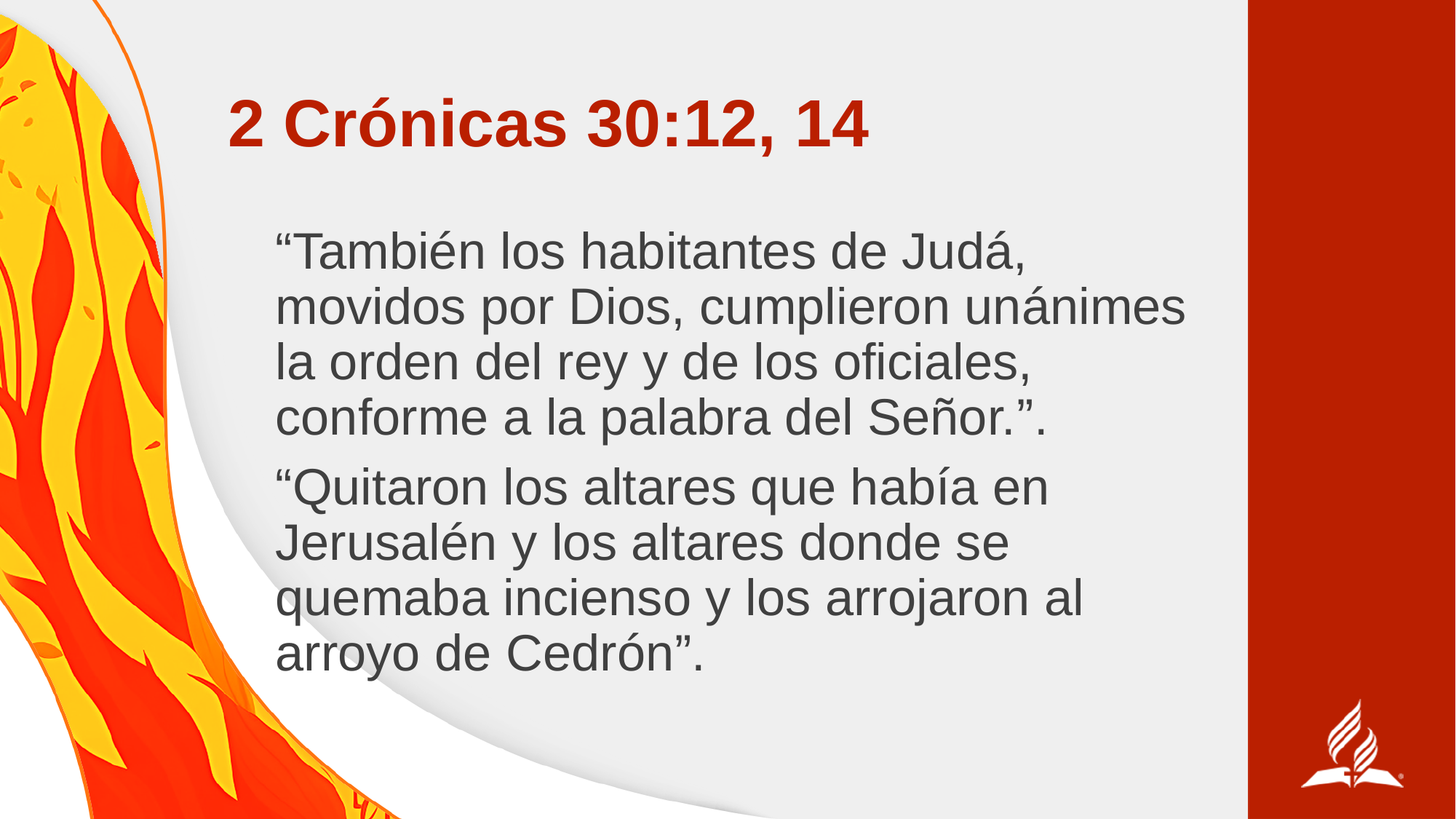

# 2 Crónicas 30:12, 14
“También los habitantes de Judá, movidos por Dios, cumplieron unánimes la orden del rey y de los oficiales, conforme a la palabra del Señor.”.
“Quitaron los altares que había en Jerusalén y los altares donde se quemaba incienso y los arrojaron al arroyo de Cedrón”.